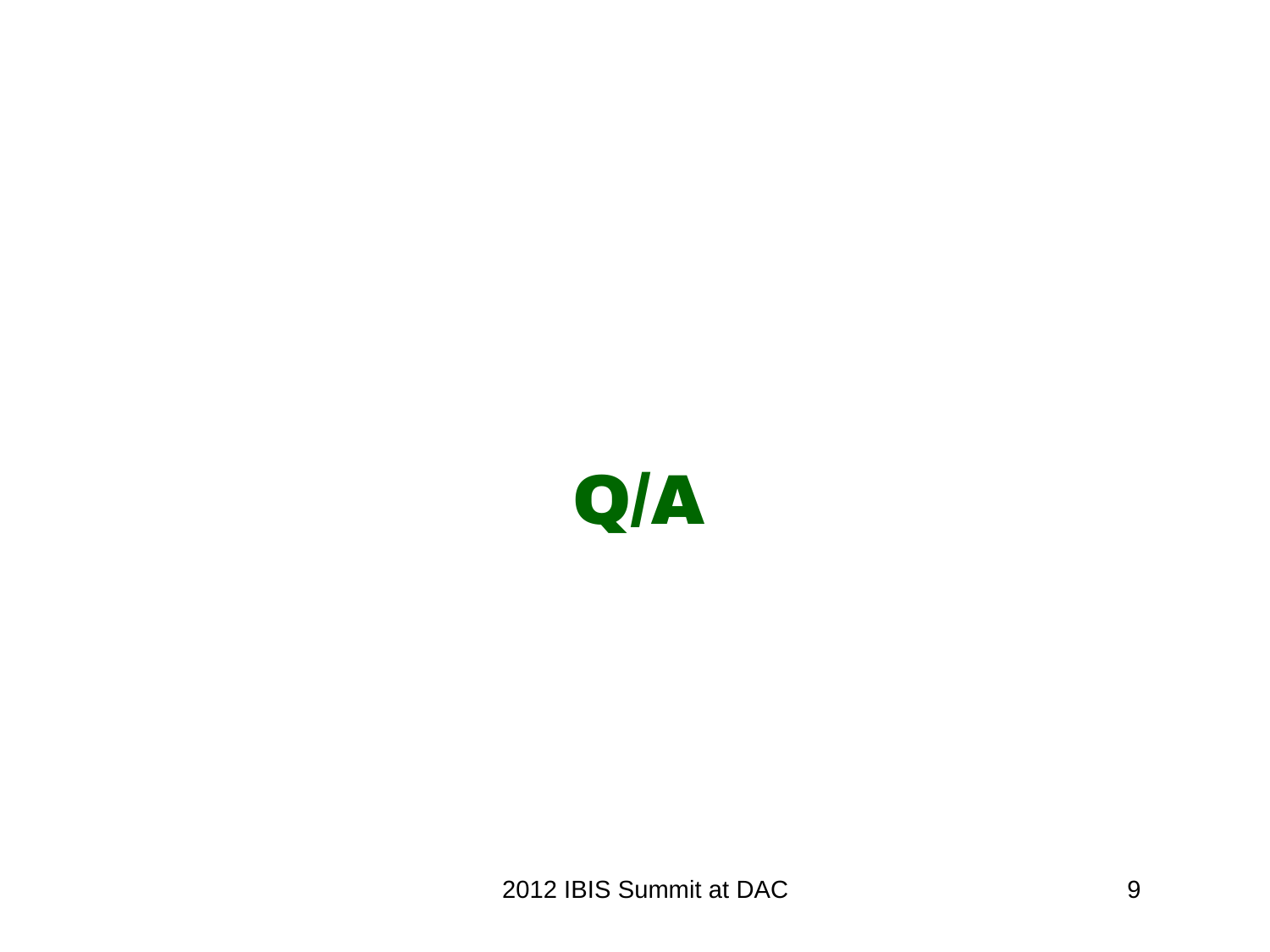

# Q/A

2012 IBIS Summit at DAC

9